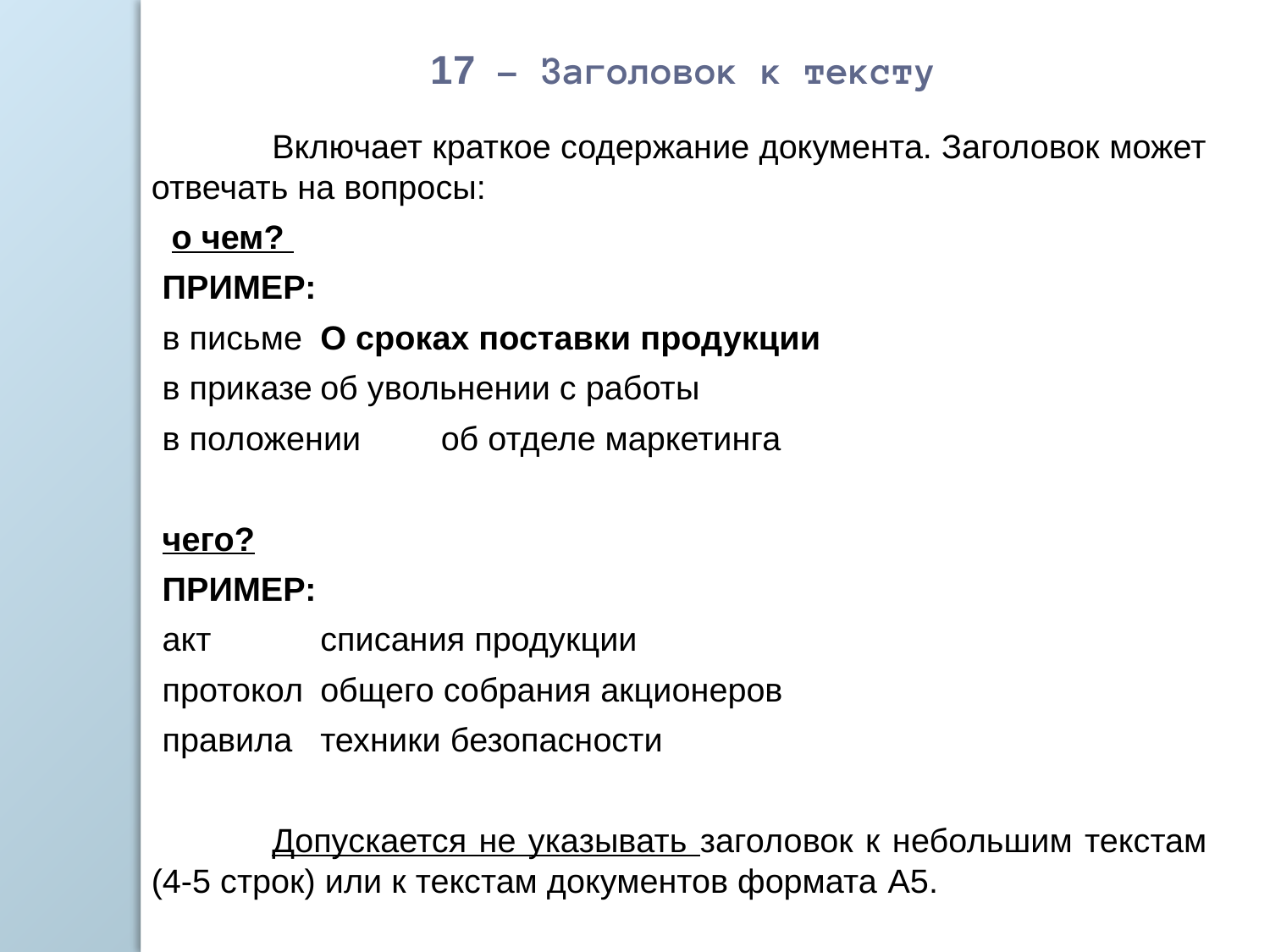

17 – Заголовок к тексту
	Включает краткое содержание документа. Заголовок может отвечать на вопросы:
 о чем?
ПРИМЕР:
в письме		О сроках поставки продукции
в приказе		об увольнении с работы
в положении		об отделе маркетинга

чего?
ПРИМЕР:
акт			списания продукции
протокол		общего собрания акционеров
правила		техники безопасности

	Допускается не указывать заголовок к небольшим текстам (4-5 строк) или к текстам документов формата А5.